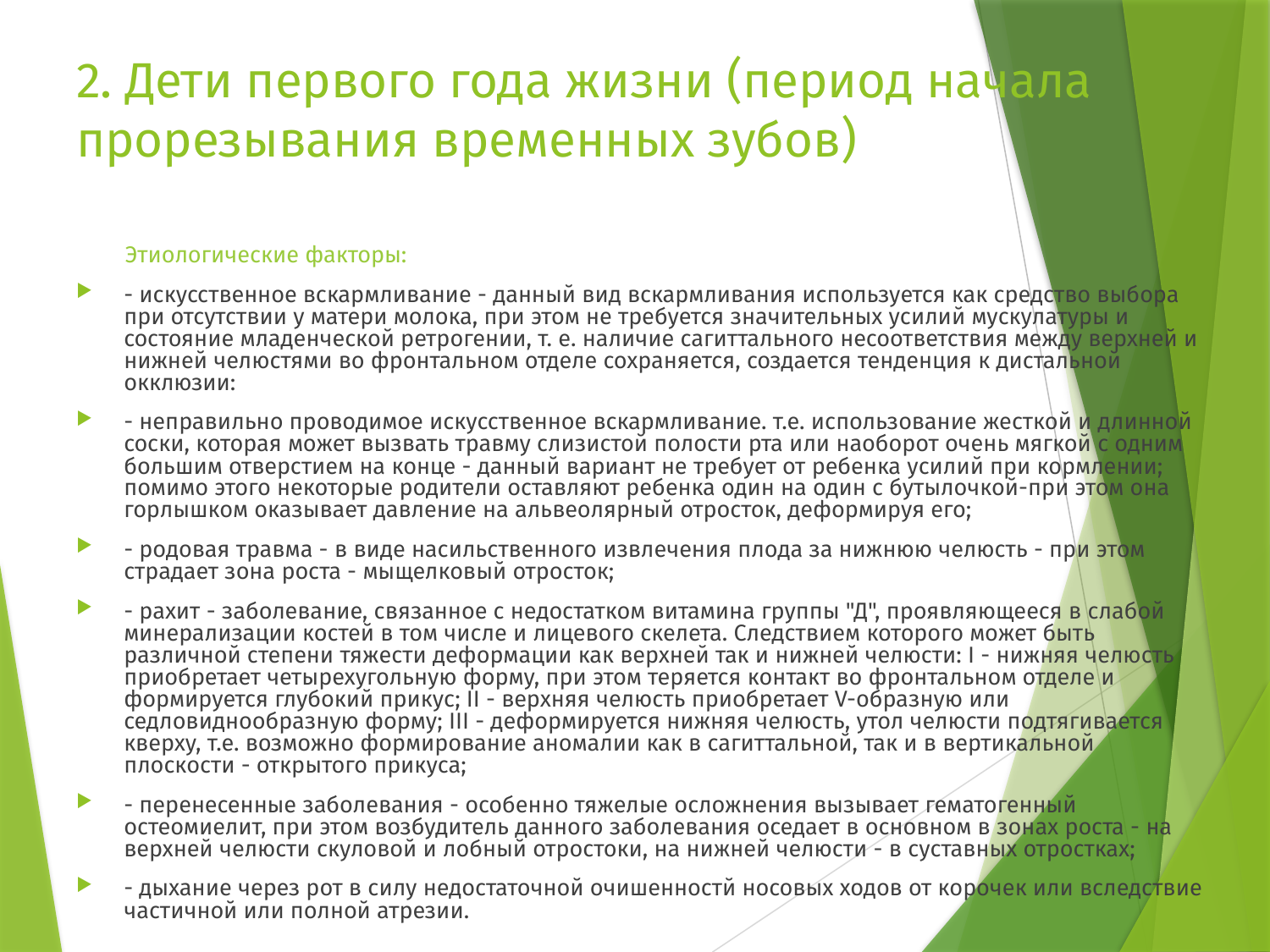

# 2. Дети первого года жизни (период начала прорезывания временных зубов)
        Этиологические факторы:
- искусственное вскармливание - данный вид вскармливания используется как средство выбора при отсутствии у матери молока, при этом не требуется значительных усилий мускулатуры и состояние младенческой ретрогении, т. е. наличие сагиттального несоответствия между верхней и нижней челюстями во фронтальном отделе сохраняется, создается тенденция к дистальной окклюзии:
- неправильно проводимое искусственное вскармливание. т.е. использование жесткой и длинной соски, которая может вызвать травму слизистой полости рта или наоборот очень мягкой с одним большим отверстием на конце - данный вариант не требует от ребенка усилий при кормлении; помимо этого некоторые родители оставляют ребенка один на один с бутылочкой-при этом она горлышком оказывает давление на альвеолярный отросток, деформируя его;
- родовая травма - в виде насильственного извлечения плода за нижнюю челюсть - при этом страдает зона роста - мыщелковый отросток;
- рахит - заболевание, связанное с недостатком витамина группы "Д", проявляющееся в слабой минерализации костей в том числе и лицевого скелета. Следствием которого может быть различной степени тяжести деформации как верхней так и нижней челюсти: I - нижняя челюсть приобретает четырехугольную форму, при этом теряется контакт во фронтальном отделе и формируется глубокий прикус; II - верхняя челюсть приобретает V-образную или седловиднообразную форму; III - деформируется нижняя челюсть, утол челюсти подтягивается кверху, т.е. возможно формирование аномалии как в сагиттальной, так и в вертикальной плоскости - открытого прикуса;
- перенесенные заболевания - особенно тяжелые осложнения вызывает гематогенный остеомиелит, при этом возбудитель данного заболевания оседает в основном в зонах роста - на верхней челюсти скуловой и лобный отростоки, на нижней челюсти - в суставных отростках;
- дыхание через рот в силу недостаточной очишенностй носовых ходов от корочек или вследствие частичной или полной атрезии.